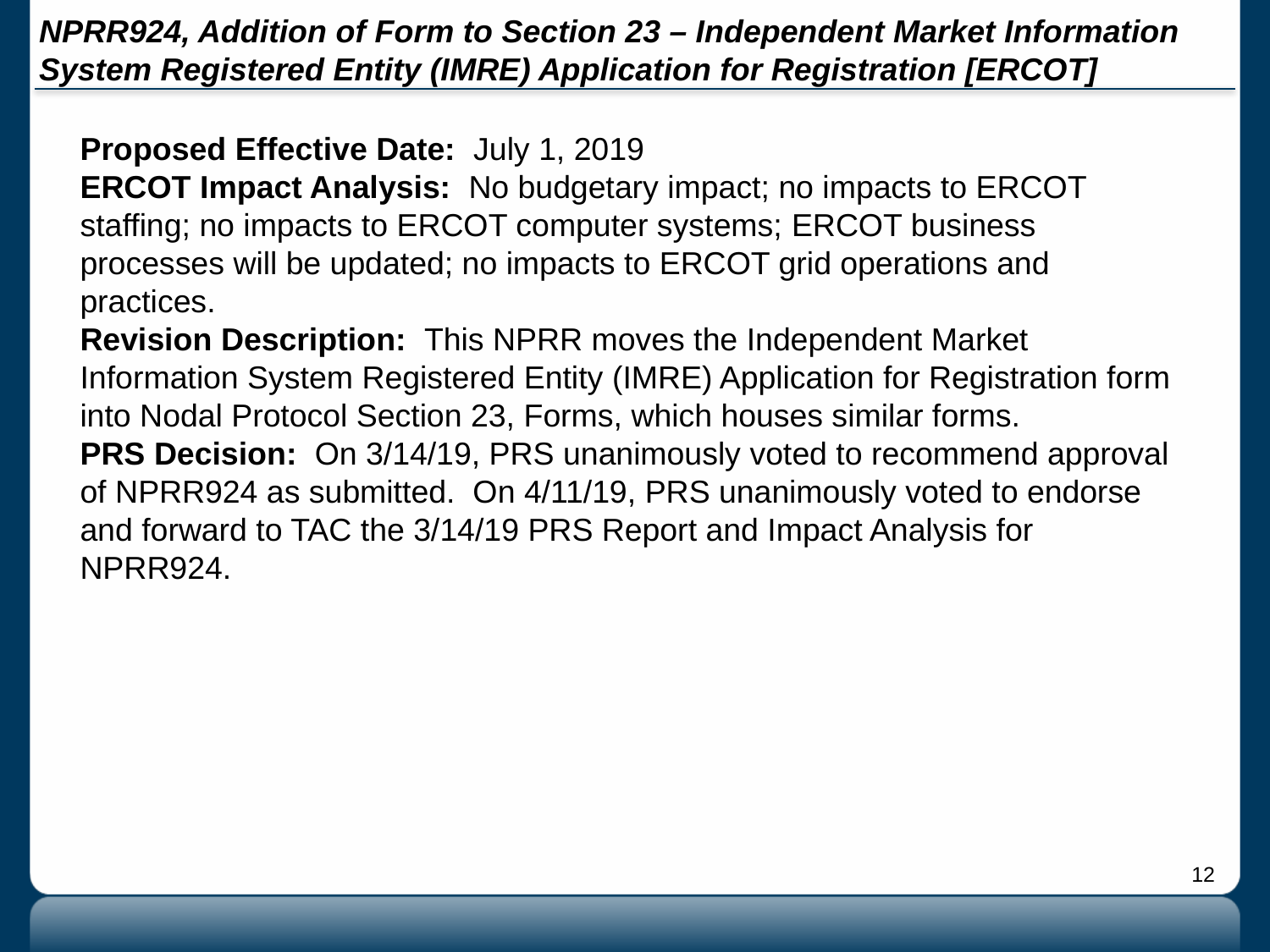

# NPRR924, Addition of Form to Section 23 – Independent Market Information System Registered Entity (IMRE) Application for Registration [ERCOT]
Proposed Effective Date:  July 1, 2019
ERCOT Impact Analysis:  No budgetary impact; no impacts to ERCOT staffing; no impacts to ERCOT computer systems; ERCOT business processes will be updated; no impacts to ERCOT grid operations and practices.
Revision Description:  This NPRR moves the Independent Market Information System Registered Entity (IMRE) Application for Registration form into Nodal Protocol Section 23, Forms, which houses similar forms.
PRS Decision:  On 3/14/19, PRS unanimously voted to recommend approval of NPRR924 as submitted.  On 4/11/19, PRS unanimously voted to endorse and forward to TAC the 3/14/19 PRS Report and Impact Analysis for NPRR924.